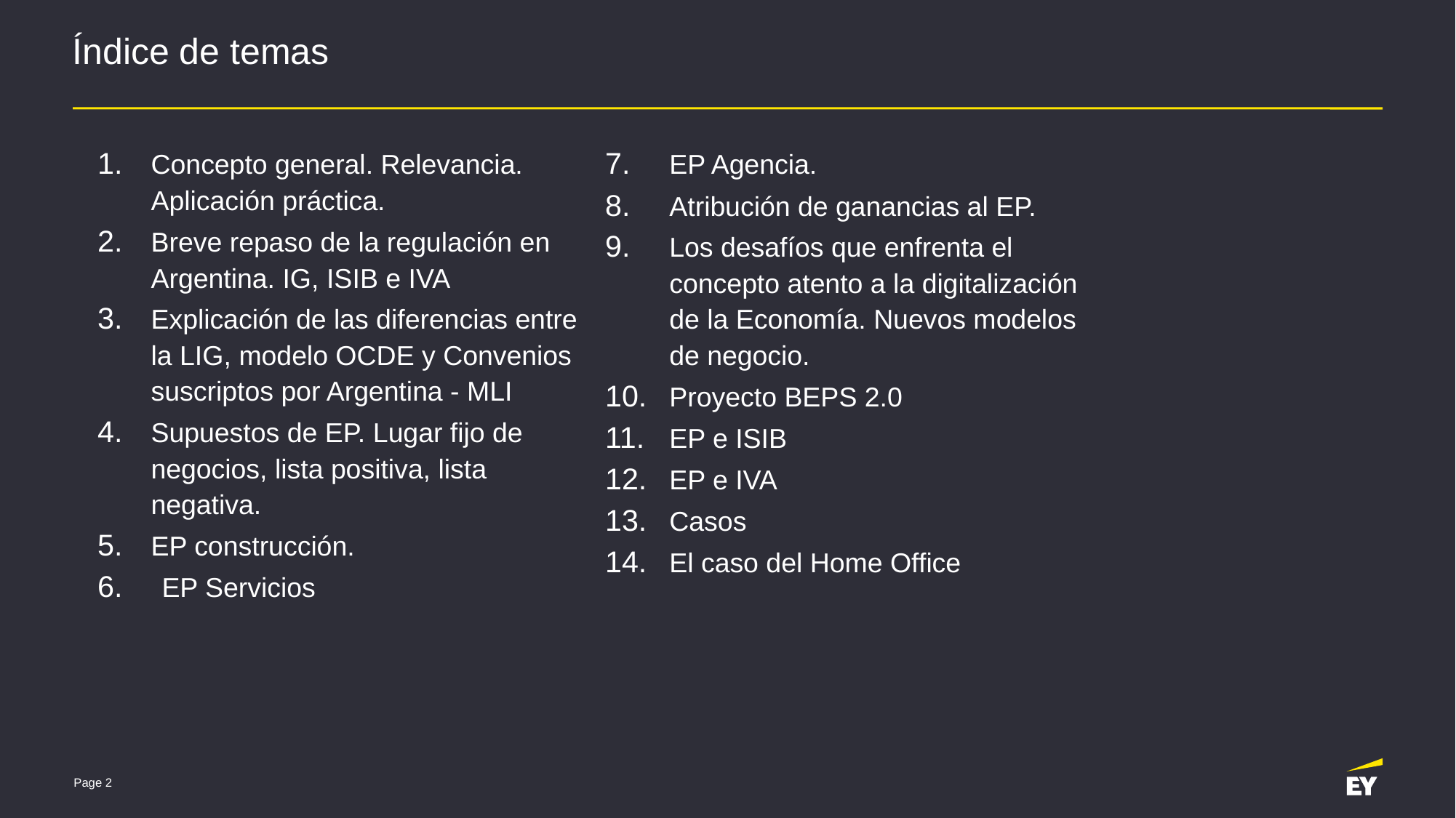

# Índice de temas
Concepto general. Relevancia. Aplicación práctica.
Breve repaso de la regulación en Argentina. IG, ISIB e IVA
Explicación de las diferencias entre la LIG, modelo OCDE y Convenios suscriptos por Argentina - MLI
Supuestos de EP. Lugar fijo de negocios, lista positiva, lista negativa.
EP construcción.
EP Servicios
EP Agencia.
Atribución de ganancias al EP.
Los desafíos que enfrenta el concepto atento a la digitalización de la Economía. Nuevos modelos de negocio.
Proyecto BEPS 2.0
EP e ISIB
EP e IVA
Casos
El caso del Home Office
Page 2